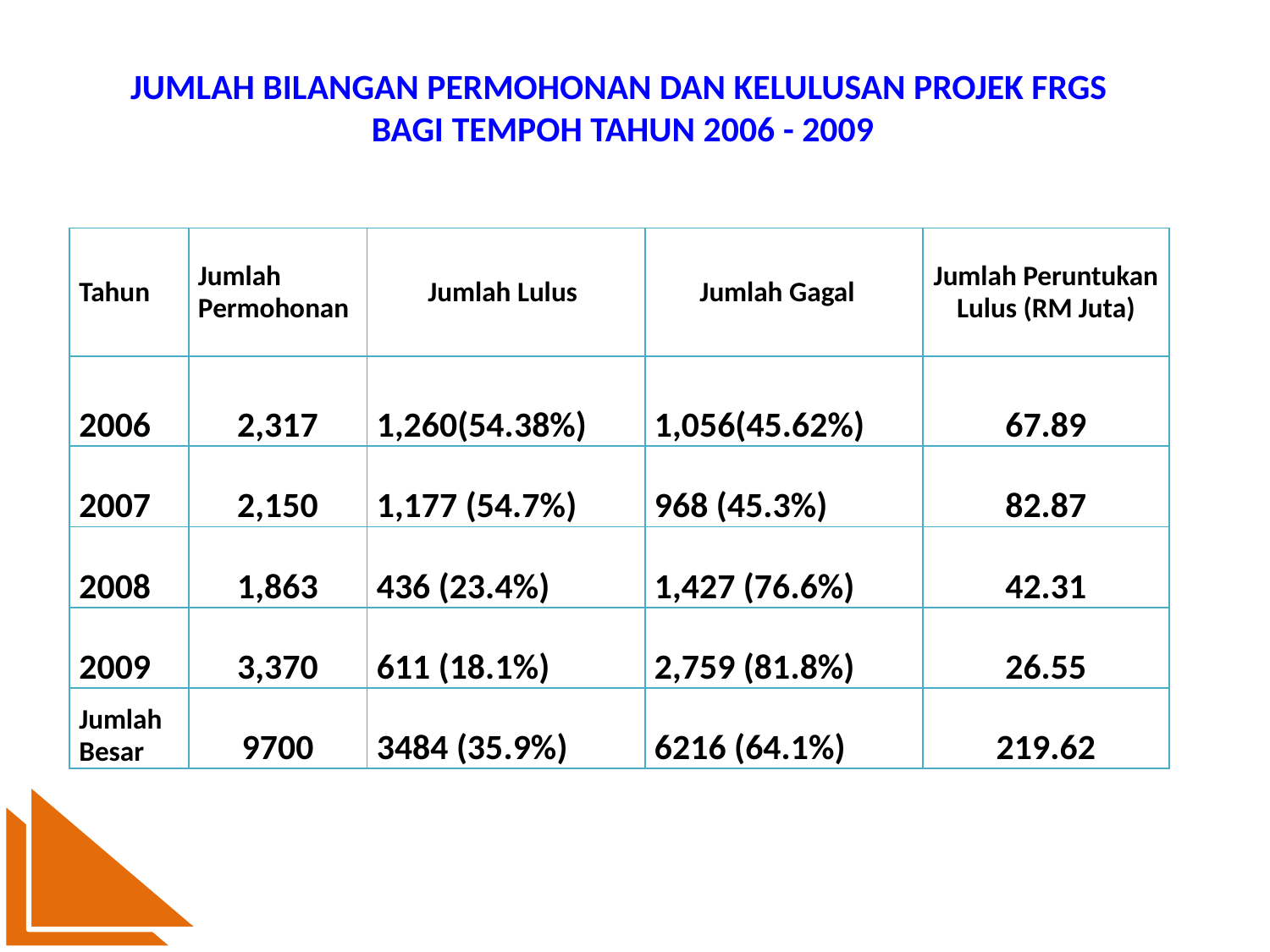

# JUMLAH BILANGAN PERMOHONAN DAN KELULUSAN PROJEK FRGS  BAGI TEMPOH TAHUN 2006 - 2009
| Tahun | Jumlah Permohonan | Jumlah Lulus | Jumlah Gagal | Jumlah Peruntukan Lulus (RM Juta) |
| --- | --- | --- | --- | --- |
| 2006 | 2,317 | 1,260(54.38%) | 1,056(45.62%) | 67.89 |
| 2007 | 2,150 | 1,177 (54.7%) | 968 (45.3%) | 82.87 |
| 2008 | 1,863 | 436 (23.4%) | 1,427 (76.6%) | 42.31 |
| 2009 | 3,370 | 611 (18.1%) | 2,759 (81.8%) | 26.55 |
| Jumlah Besar | 9700 | 3484 (35.9%) | 6216 (64.1%) | 219.62 |